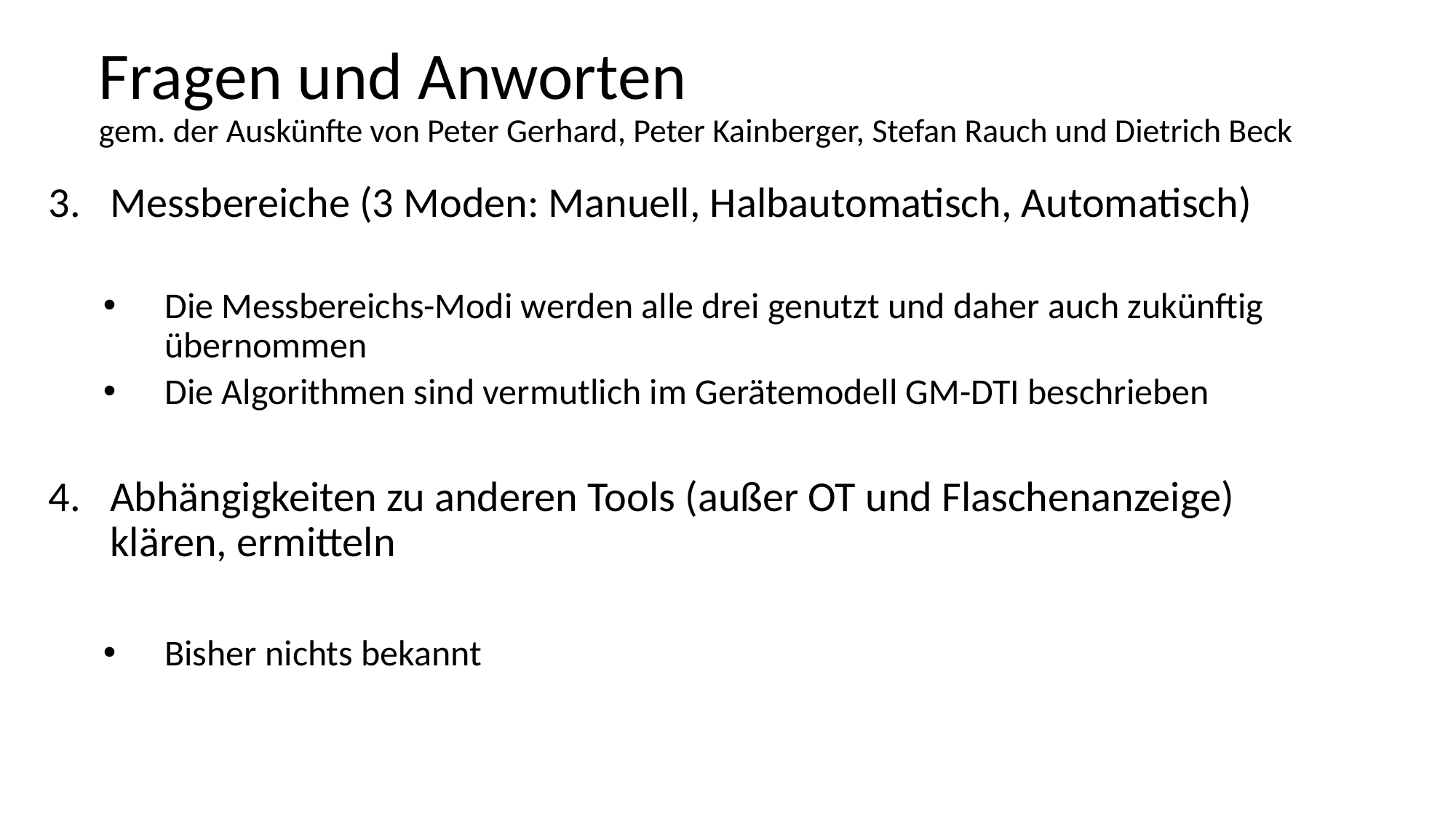

# Fragen und Anworten gem. der Auskünfte von Peter Gerhard, Peter Kainberger, Stefan Rauch und Dietrich Beck
Messbereiche (3 Moden: Manuell, Halbautomatisch, Automatisch)

Die Messbereichs-Modi werden alle drei genutzt und daher auch zukünftig übernommen
Die Algorithmen sind vermutlich im Gerätemodell GM-DTI beschrieben

Abhängigkeiten zu anderen Tools (außer OT und Flaschenanzeige) klären, ermitteln

Bisher nichts bekannt